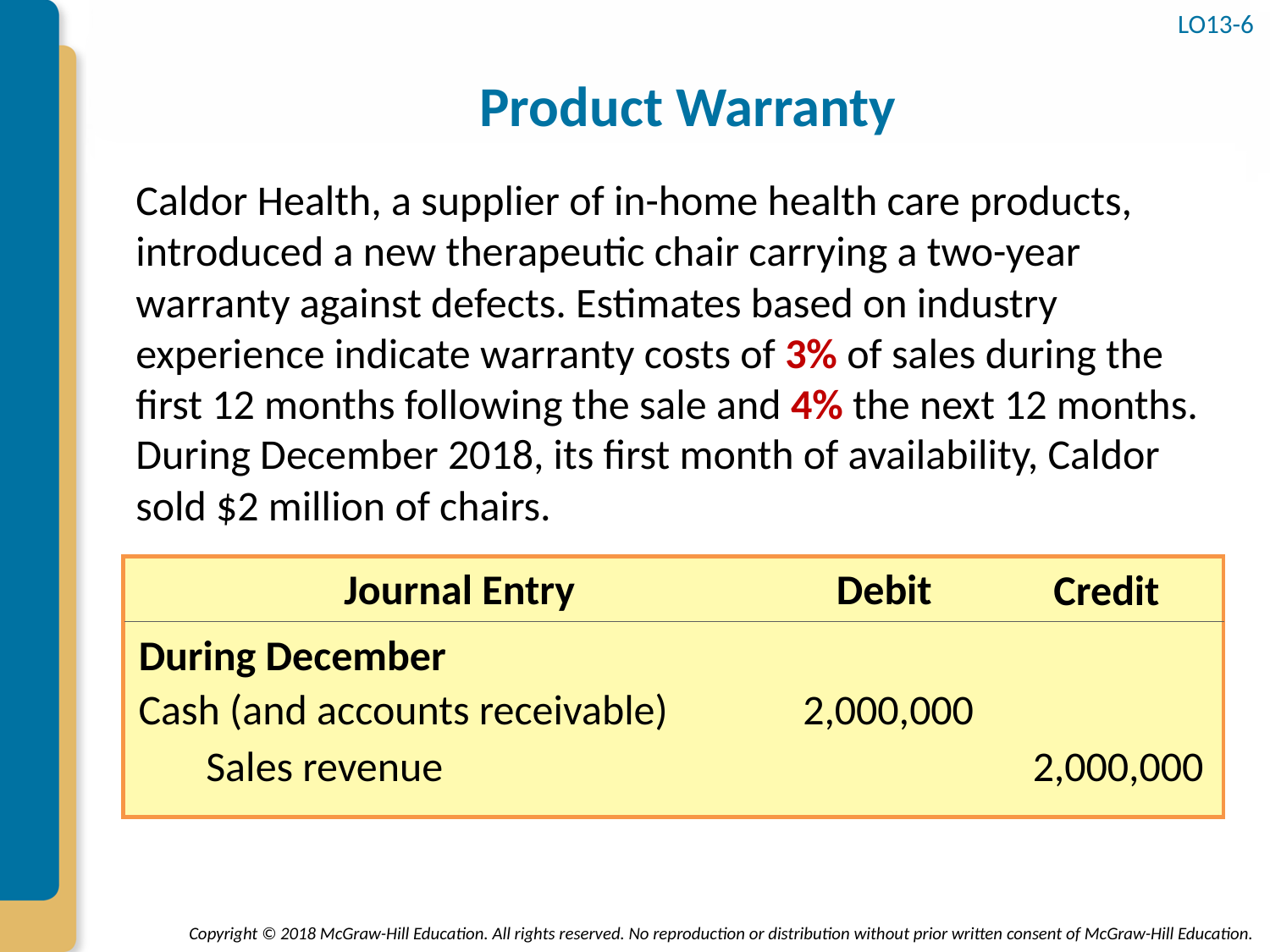

# Product Warranty
LO13-6
Caldor Health, a supplier of in-home health care products, introduced a new therapeutic chair carrying a two-year warranty against defects. Estimates based on industry experience indicate warranty costs of 3% of sales during the first 12 months following the sale and 4% the next 12 months. During December 2018, its first month of availability, Caldor sold $2 million of chairs.
Journal Entry

Debit
Credit
During December
Cash (and accounts receivable)
2,000,000
2,000,000
Sales revenue